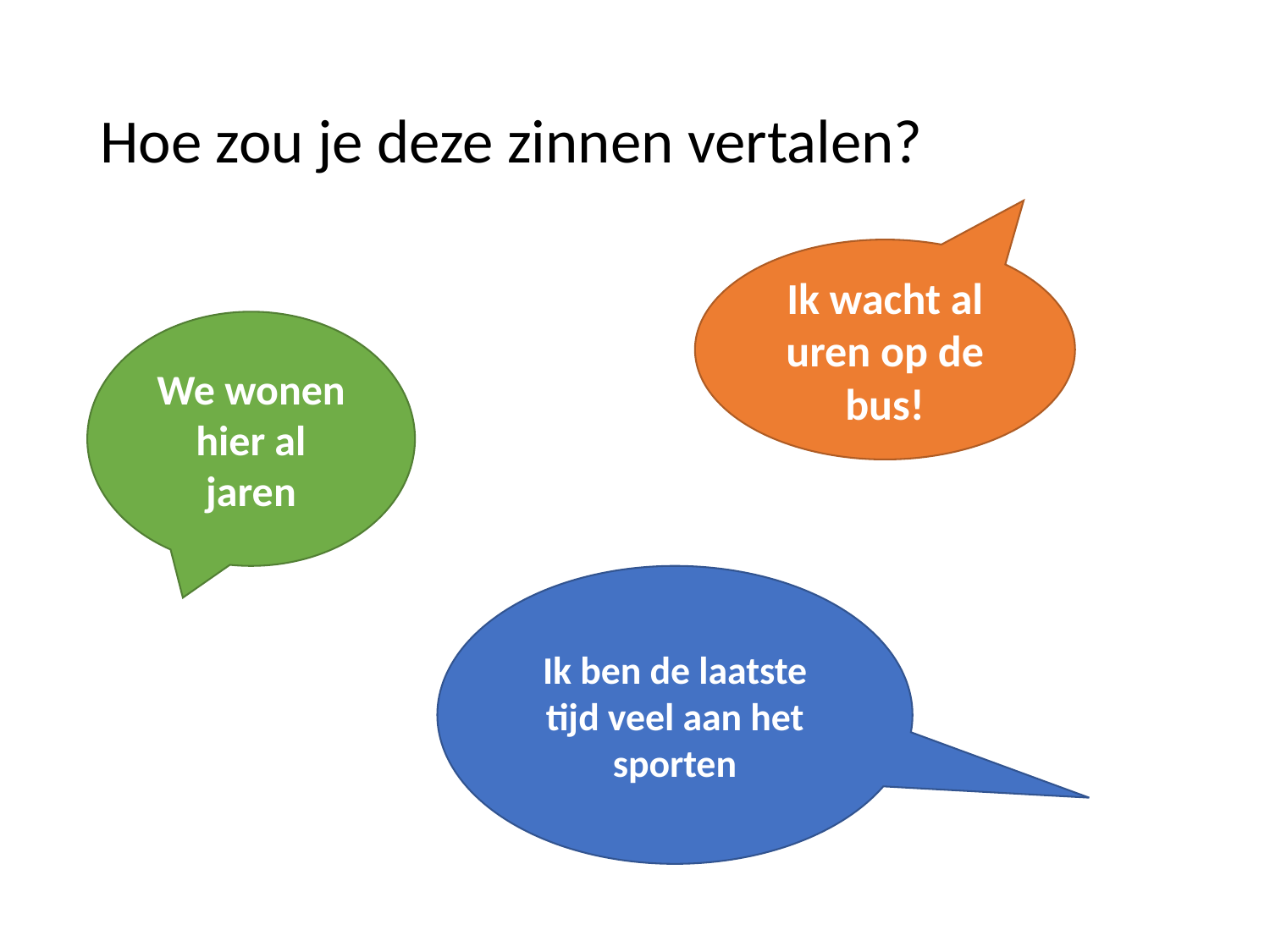

# Hoe zou je deze zinnen vertalen?
Ik wacht al uren op de bus!
We wonen hier al jaren
Ik ben de laatste tijd veel aan het sporten